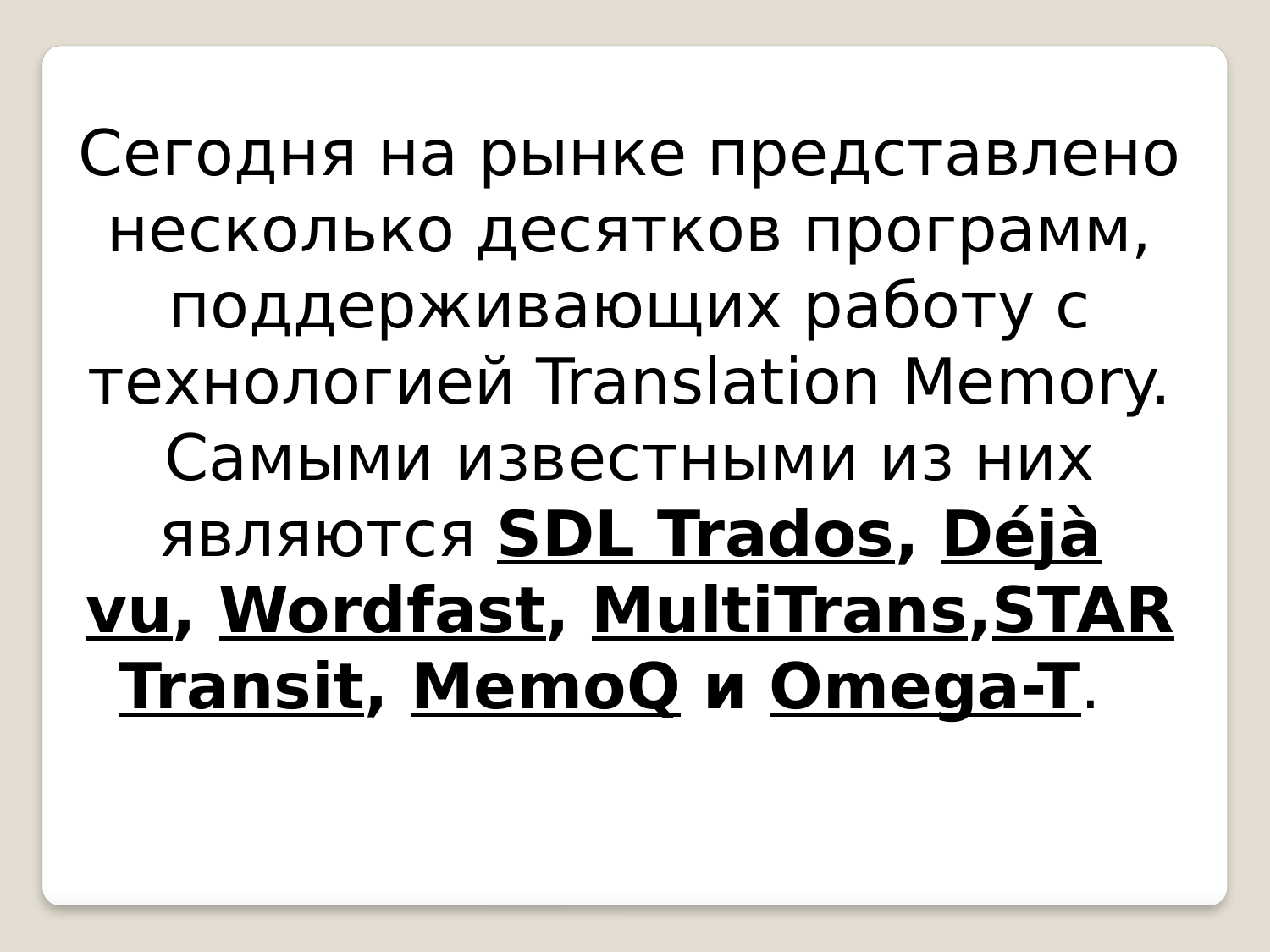

Сегодня на рынке представлено несколько десятков программ, поддерживающих работу с технологией Translation Memory. Самыми известными из них являются SDL Trados, Déjà vu, Wordfast, MultiTrans,STAR Transit, MemoQ и Omega-T.